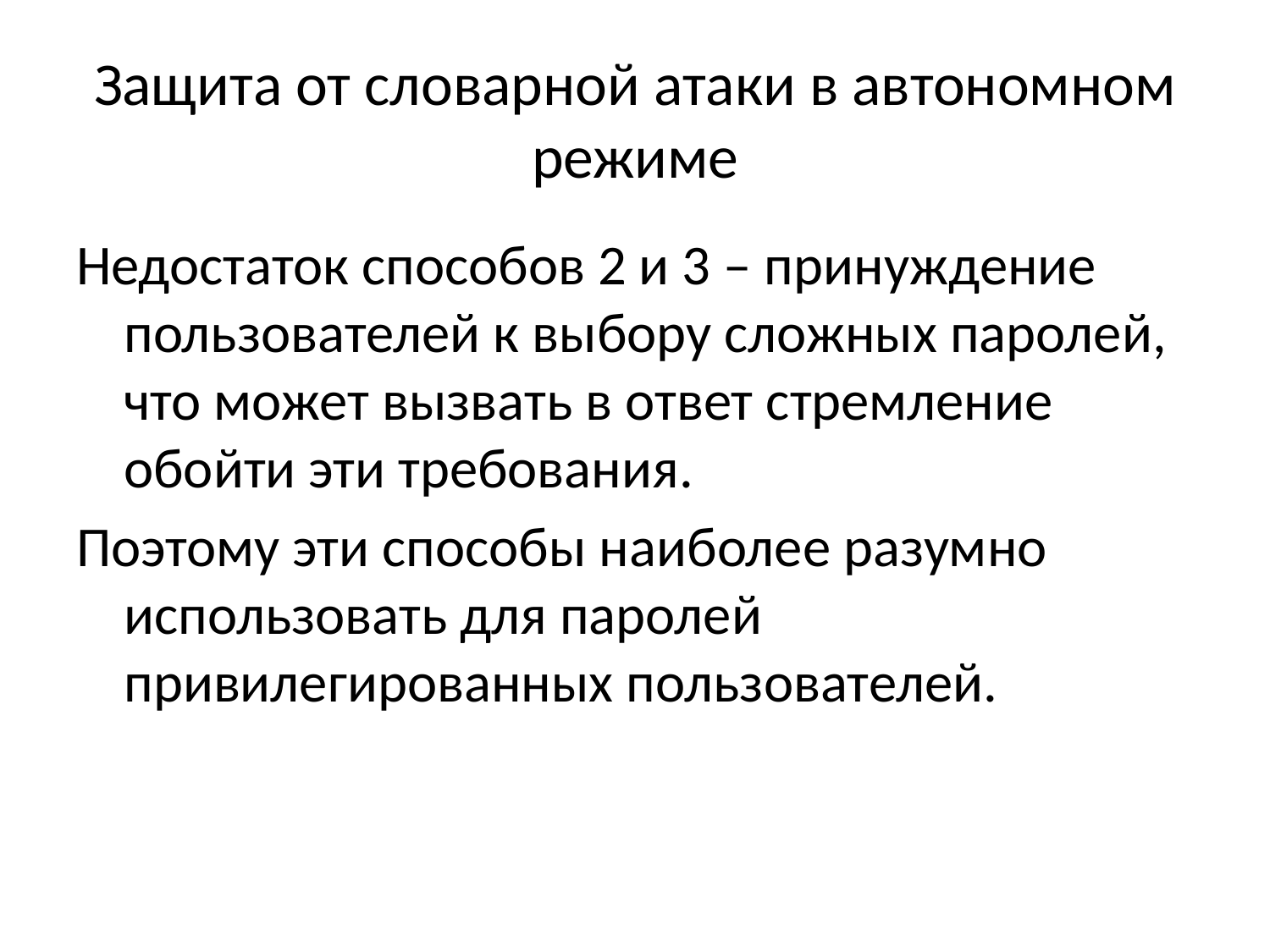

# Защита от словарной атаки в автономном режиме
Недостаток способов 2 и 3 – принуждение пользователей к выбору сложных паролей, что может вызвать в ответ стремление обойти эти требования.
Поэтому эти способы наиболее разумно использовать для паролей привилегированных пользователей.